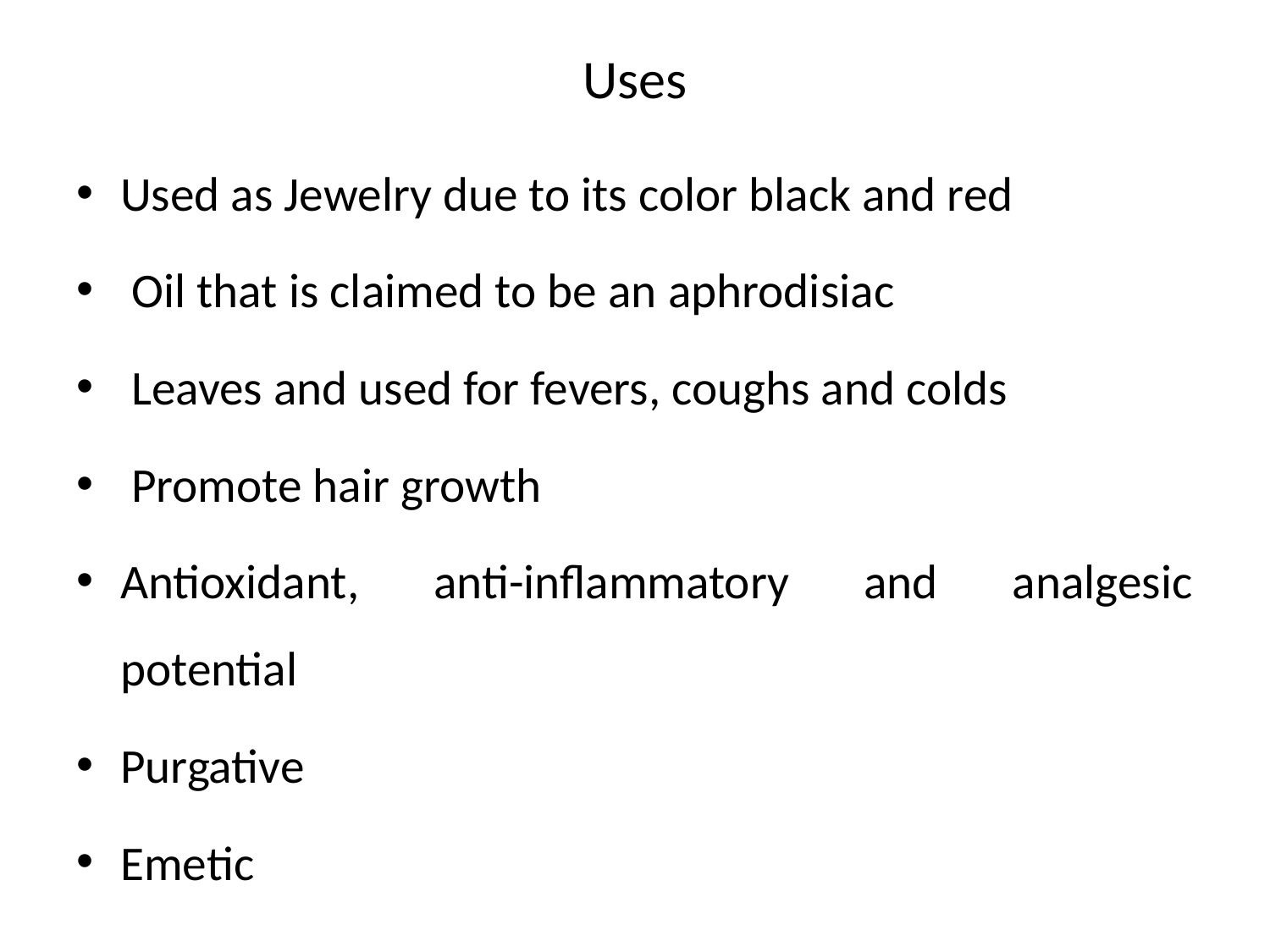

# Uses
Used as Jewelry due to its color black and red
 Oil that is claimed to be an aphrodisiac
 Leaves and used for fevers, coughs and colds
 Promote hair growth
Antioxidant, anti-inflammatory and analgesic potential
Purgative
Emetic